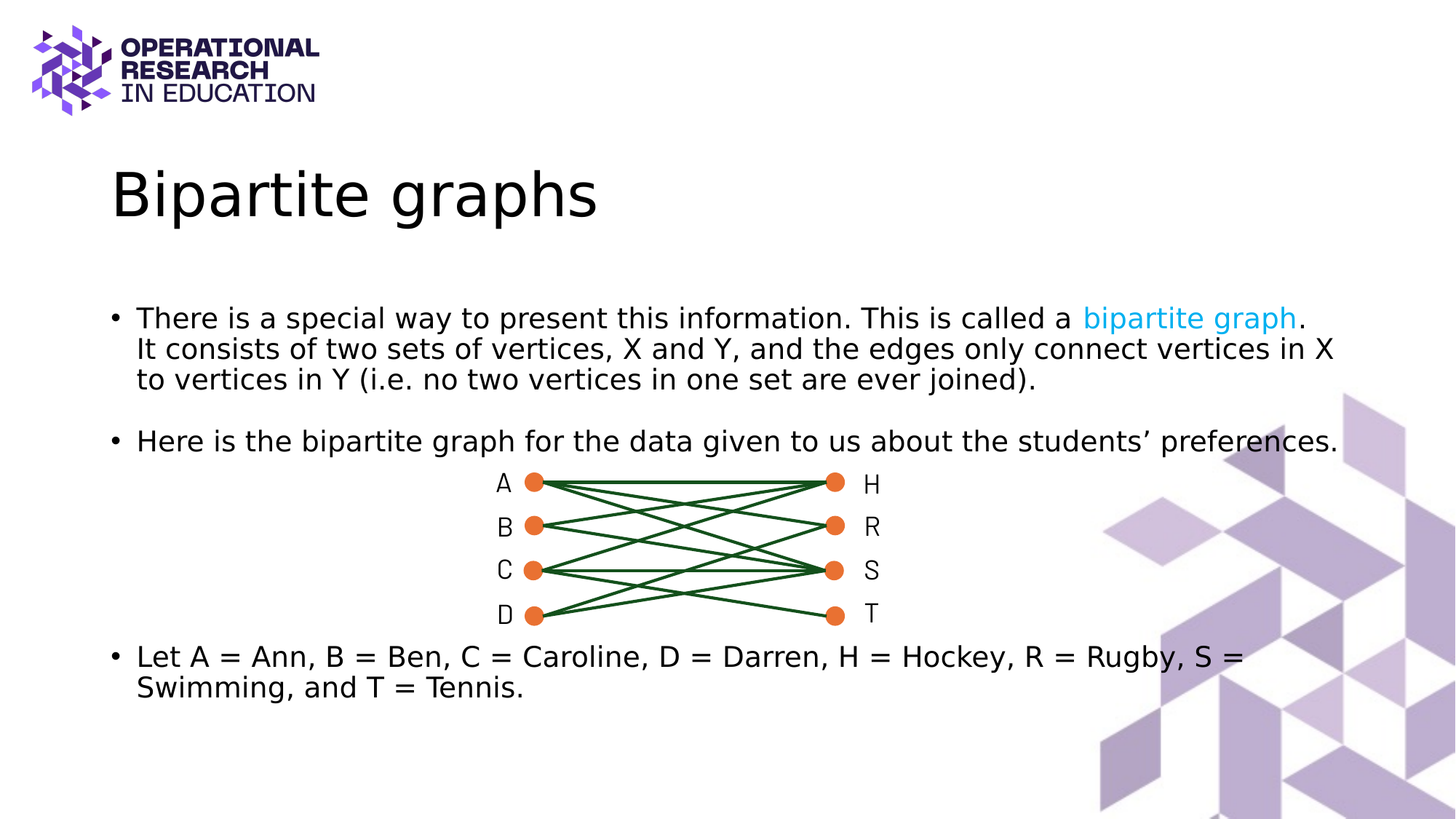

# Bipartite graphs
There is a special way to present this information. This is called a bipartite graph.  It consists of two sets of vertices, X and Y, and the edges only connect vertices in X to vertices in Y (i.e. no two vertices in one set are ever joined).

Here is the bipartite graph for the data given to us about the students’ preferences.

Let A = Ann, B = Ben, C = Caroline, D = Darren, H = Hockey, R = Rugby, S = Swimming, and T = Tennis.

A
H

R
B

C
S

T
D